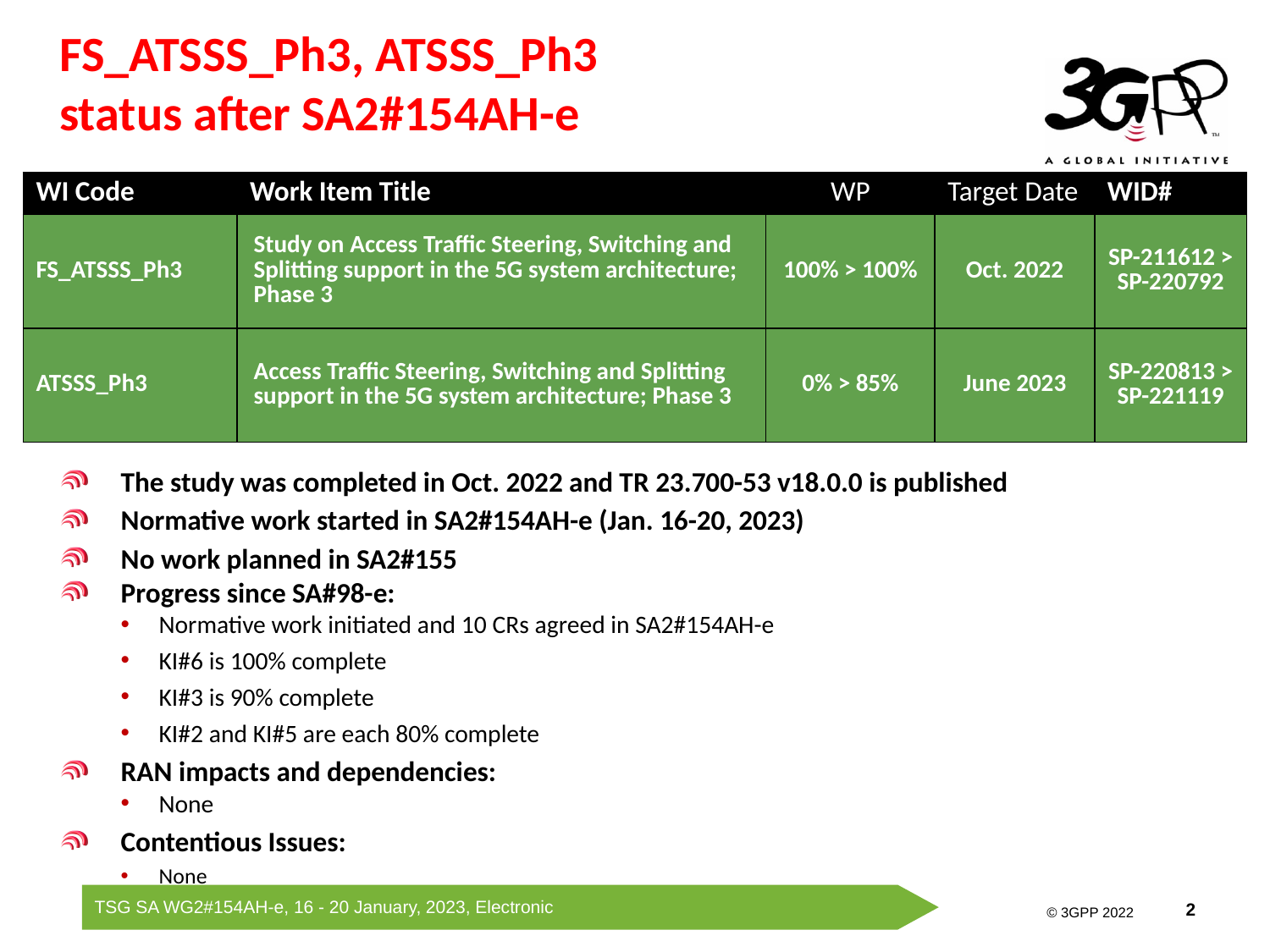

# FS_ATSSS_Ph3, ATSSS_Ph3 status after SA2#154AH-e
| WI Code | Work Item Title | WP | Target Date | WID# |
| --- | --- | --- | --- | --- |
| FS\_ATSSS\_Ph3 | Study on Access Traffic Steering, Switching and Splitting support in the 5G system architecture; Phase 3 | 100% > 100% | Oct. 2022 | SP-211612 > SP-220792 |
| ATSSS\_Ph3 | Access Traffic Steering, Switching and Splitting support in the 5G system architecture; Phase 3 | 0% > 85% | June 2023 | SP-220813 > SP-221119 |
The study was completed in Oct. 2022 and TR 23.700-53 v18.0.0 is published
Normative work started in SA2#154AH-e (Jan. 16-20, 2023)
No work planned in SA2#155
Progress since SA#98-e:
Normative work initiated and 10 CRs agreed in SA2#154AH-e
KI#6 is 100% complete
KI#3 is 90% complete
KI#2 and KI#5 are each 80% complete
RAN impacts and dependencies:
None
Contentious Issues:
None